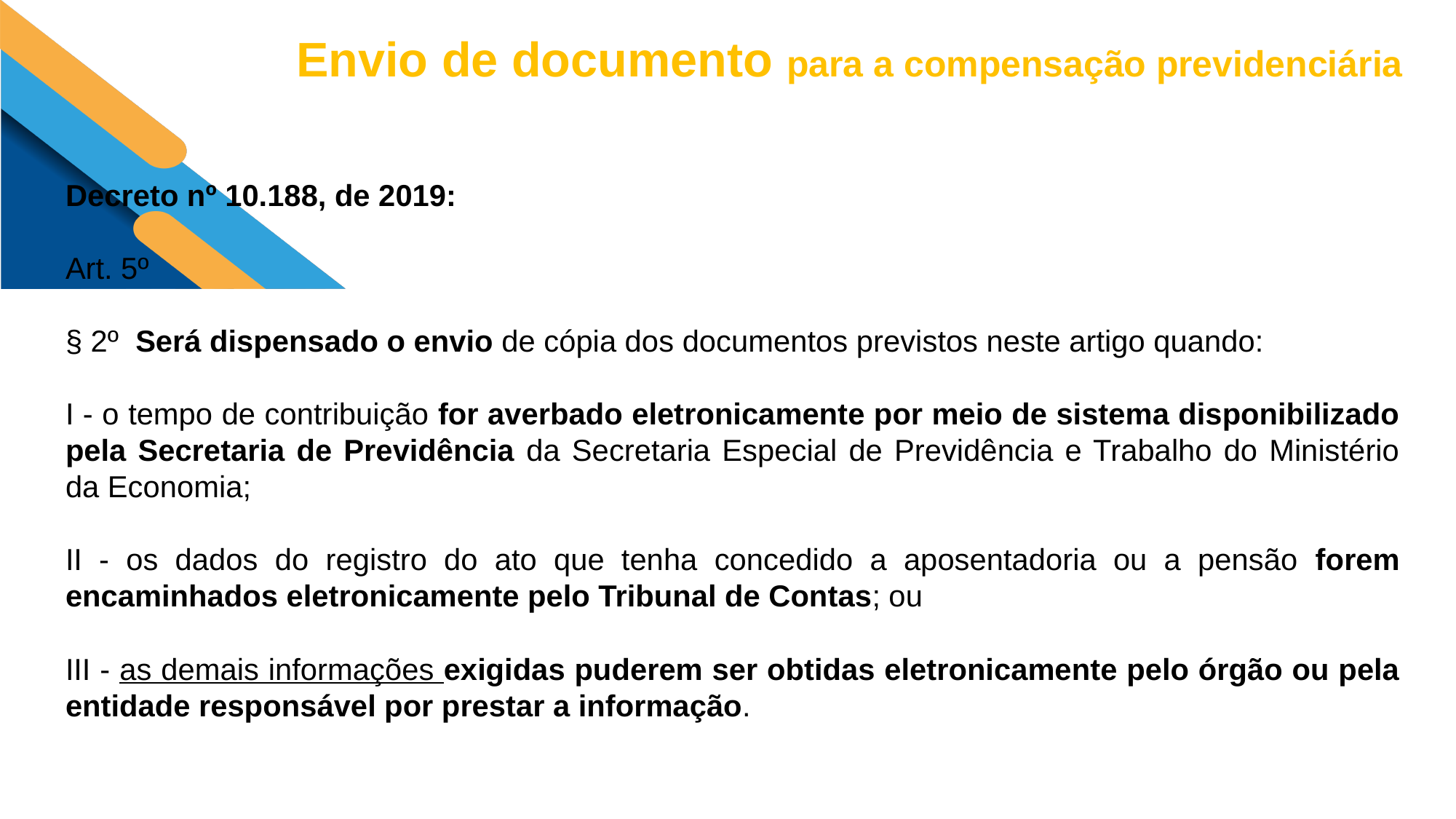

Envio de documento para a compensação previdenciária
Decreto nº 10.188, de 2019:

Art. 5º

§ 2º  Será dispensado o envio de cópia dos documentos previstos neste artigo quando:

I - o tempo de contribuição for averbado eletronicamente por meio de sistema disponibilizado pela Secretaria de Previdência da Secretaria Especial de Previdência e Trabalho do Ministério da Economia;

II - os dados do registro do ato que tenha concedido a aposentadoria ou a pensão forem encaminhados eletronicamente pelo Tribunal de Contas; ou

III - as demais informações exigidas puderem ser obtidas eletronicamente pelo órgão ou pela entidade responsável por prestar a informação.